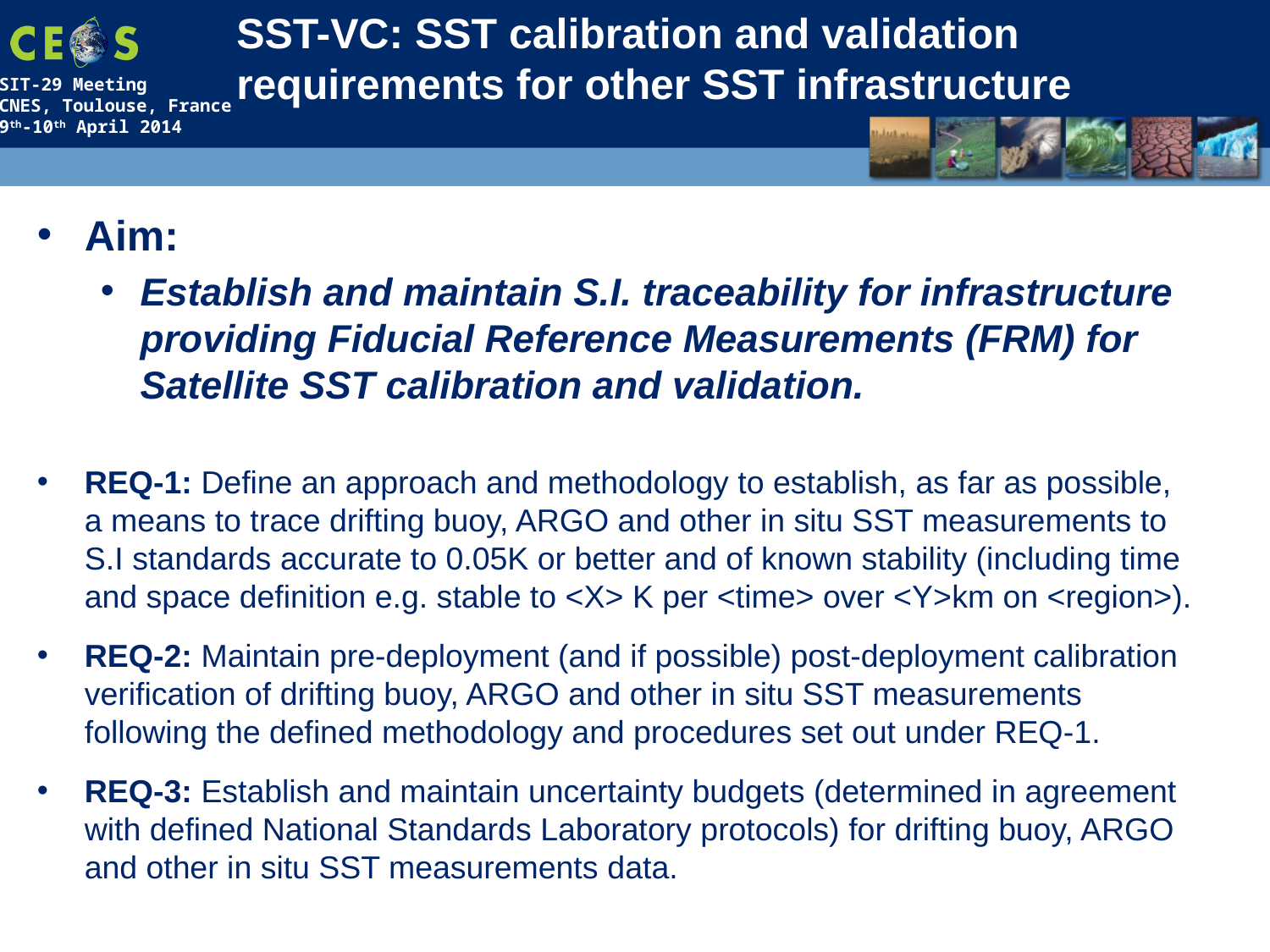

SST-VC: SST calibration and validation requirements for other SST infrastructure
Aim:
Establish and maintain S.I. traceability for infrastructure providing Fiducial Reference Measurements (FRM) for Satellite SST calibration and validation.

REQ-1: Define an approach and methodology to establish, as far as possible, a means to trace drifting buoy, ARGO and other in situ SST measurements to S.I standards accurate to 0.05K or better and of known stability (including time and space definition e.g. stable to <X> K per <time> over <Y>km on <region>).
REQ-2: Maintain pre-deployment (and if possible) post-deployment calibration verification of drifting buoy, ARGO and other in situ SST measurements following the defined methodology and procedures set out under REQ-1.
REQ-3: Establish and maintain uncertainty budgets (determined in agreement with defined National Standards Laboratory protocols) for drifting buoy, ARGO and other in situ SST measurements data.